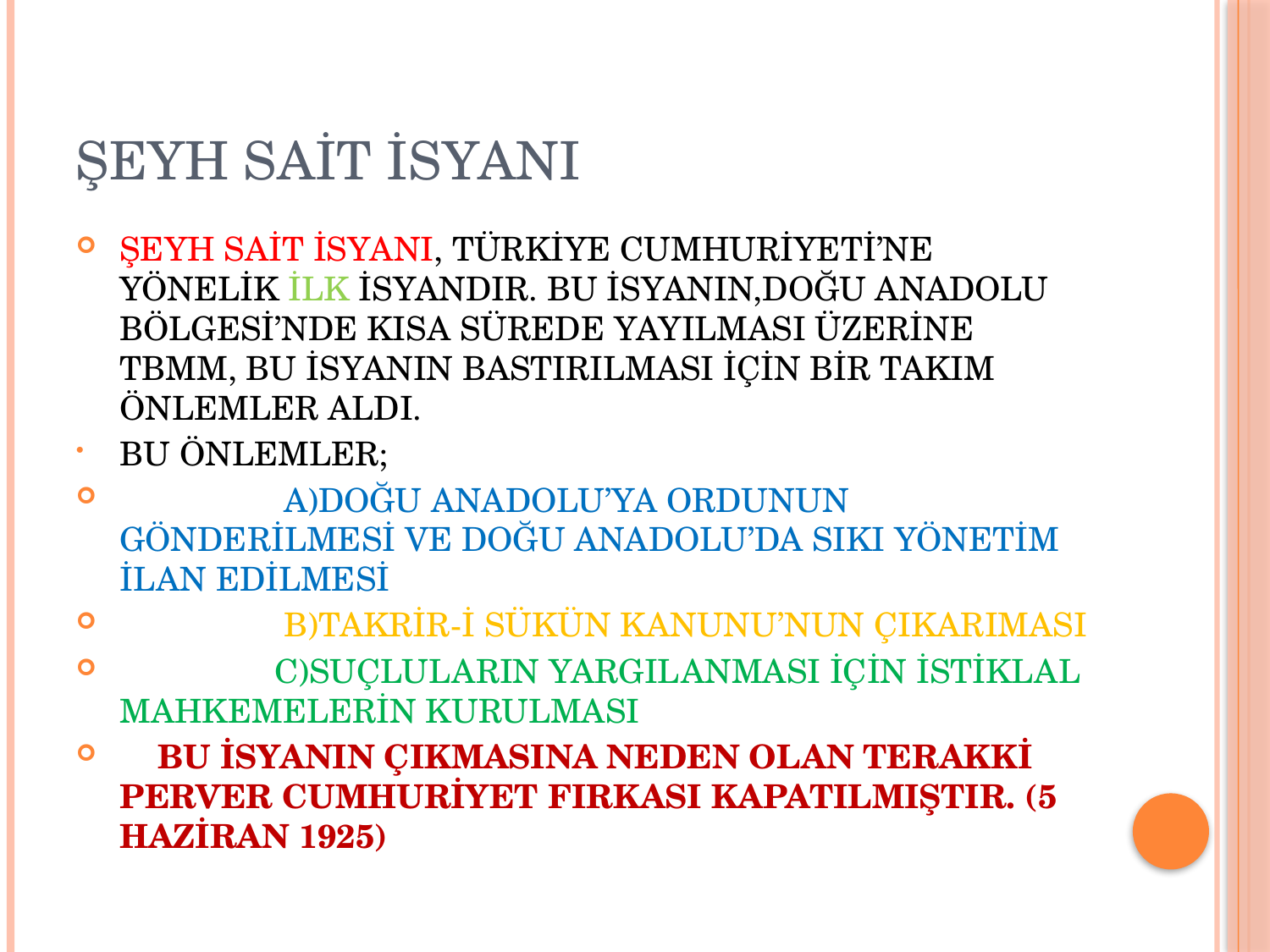

# Şeyh Sait İsyanı
ŞEYH SAİT İSYANI, TÜRKİYE CUMHURİYETİ’NE YÖNELİK İLK İSYANDIR. BU İSYANIN,DOĞU ANADOLU BÖLGESİ’NDE KISA SÜREDE YAYILMASI ÜZERİNE TBMM, BU İSYANIN BASTIRILMASI İÇİN BİR TAKIM ÖNLEMLER ALDI.
BU ÖNLEMLER;
                  A)DOĞU ANADOLU’YA ORDUNUN GÖNDERİLMESİ VE DOĞU ANADOLU’DA SIKI YÖNETİM İLAN EDİLMESİ
                  B)TAKRİR-İ SÜKÜN KANUNU’NUN ÇIKARIMASI
                 C)SUÇLULARIN YARGILANMASI İÇİN İSTİKLAL MAHKEMELERİN KURULMASI
    BU İSYANIN ÇIKMASINA NEDEN OLAN TERAKKİ PERVER CUMHURİYET FIRKASI KAPATILMIŞTIR. (5 HAZİRAN 1925)